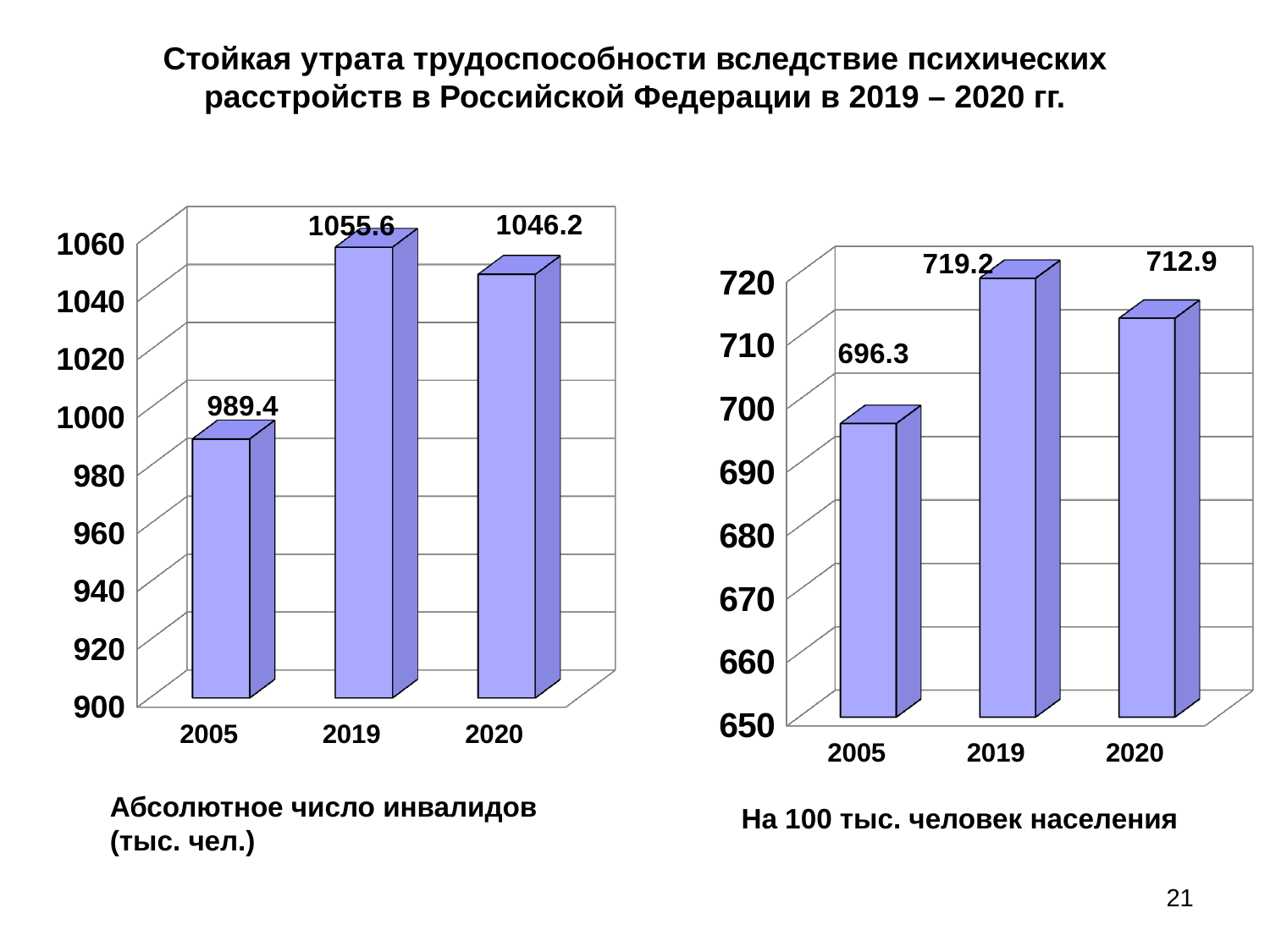

# Стойкая утрата трудоспособности вследствие психических расстройств в Российской Федерации в 2019 – 2020 гг.

[unsupported chart]

[unsupported chart]

Абсолютное число инвалидов  (тыс. чел.)
На 100 тыс. человек населения
21